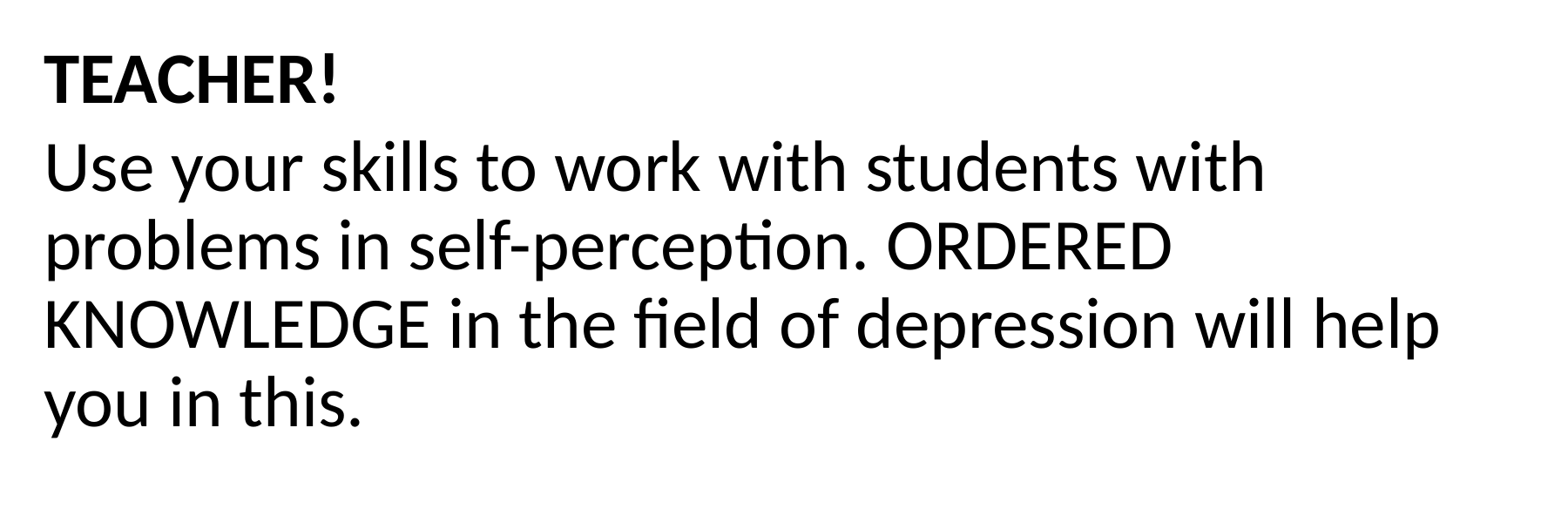

TEACHER!
Use your skills to work with students with problems in self-perception. ORDERED KNOWLEDGE in the field of depression will help you in this.